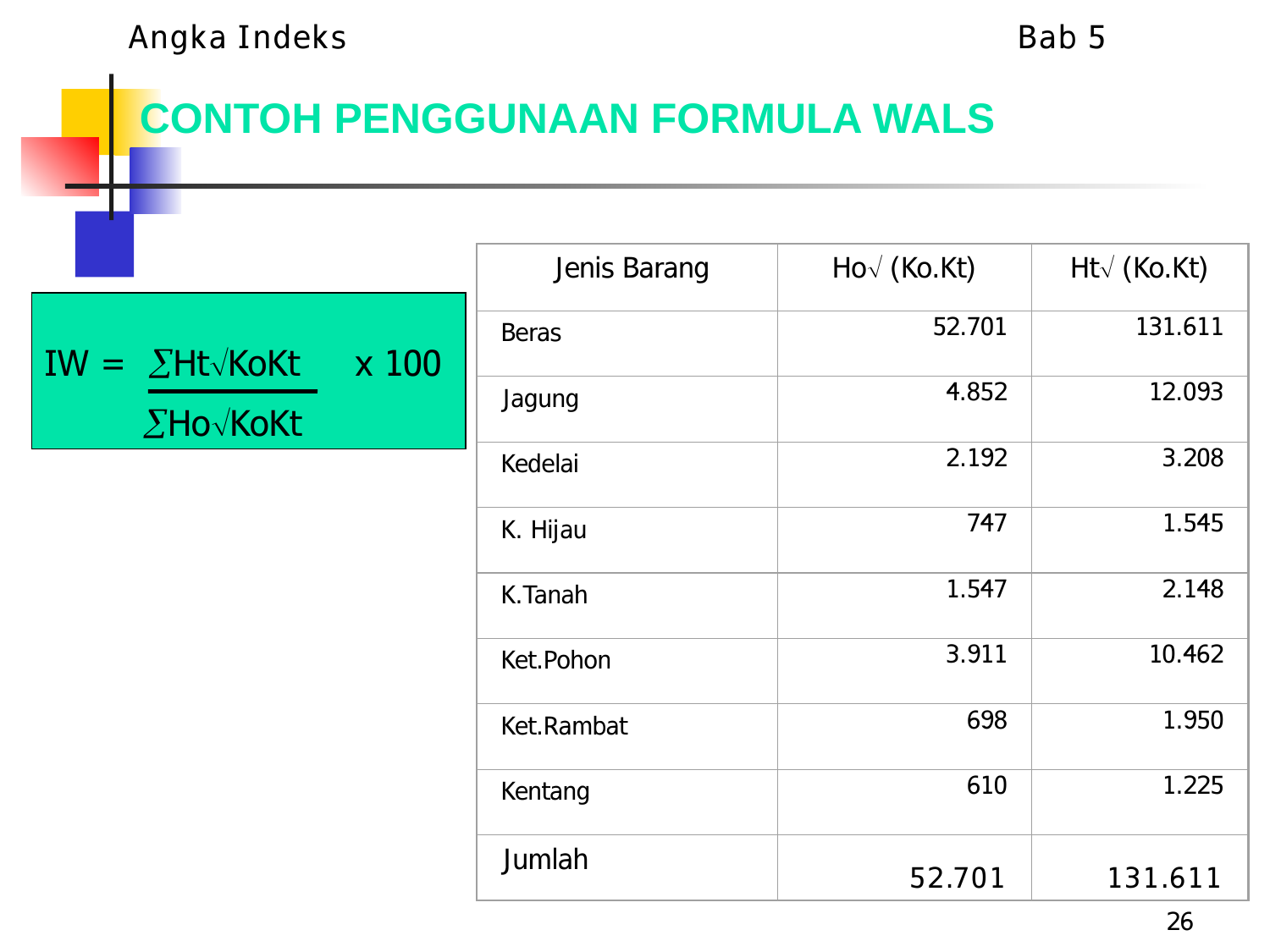

Angka Indeks						Bab 5
CONTOH PENGGUNAAN FORMULA WALS

 Jenis Barang

Ho√ (Ko.Kt)

Ht√ (Ko.Kt)

Beras

52.701

131.611

Jagung

4.852

12.093

Kedelai

2.192

3.208

K. Hijau

747

1.545

K.Tanah

1.547

2.148

Ket.Pohon

3.911

10.462

Ket.Rambat

698

1.950

Kentang

610

1.225

Jumlah

52.701

131.611

IW =  ∑Ht√KoKt     x 100
         ∑Ho√KoKt

26